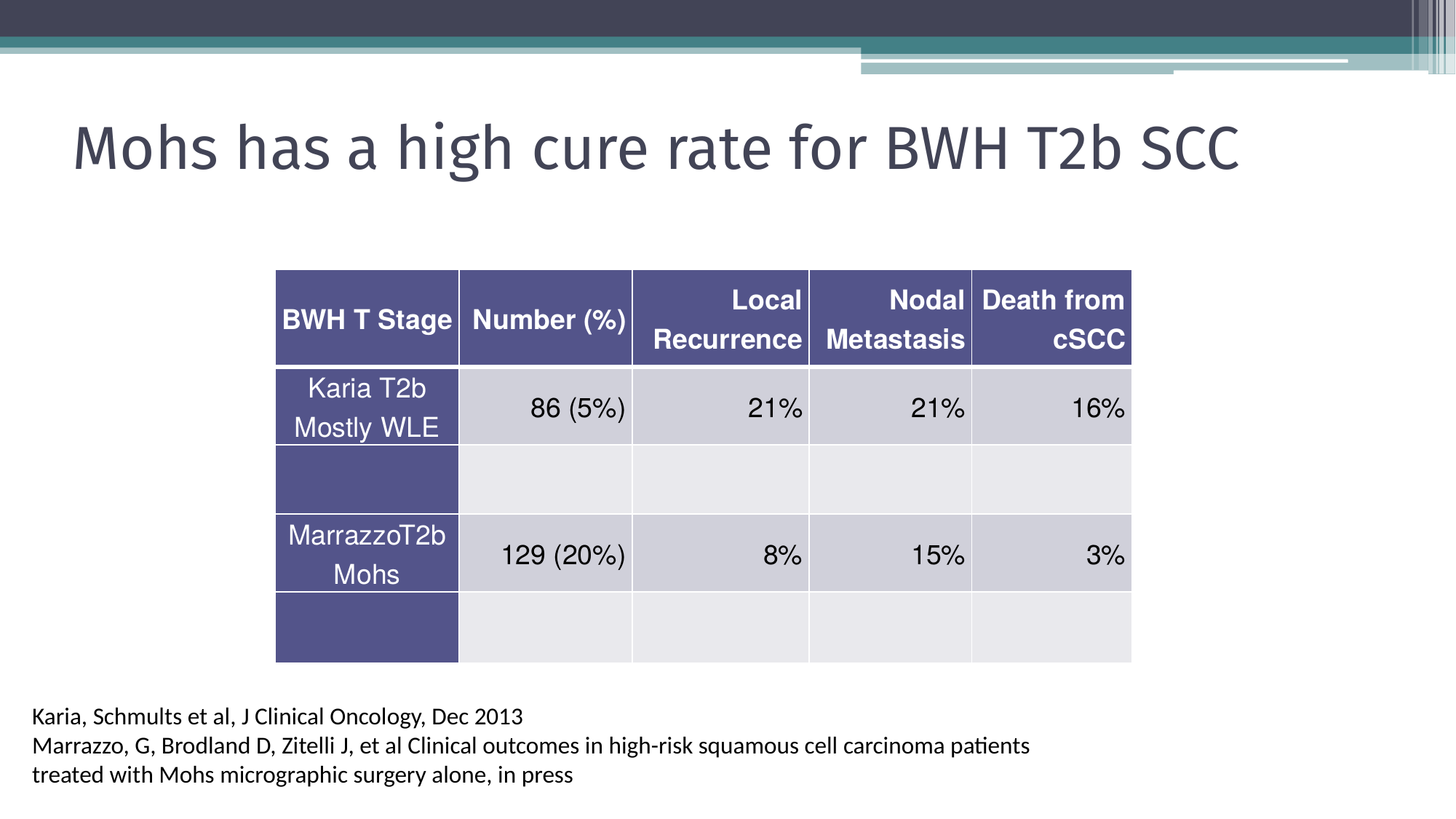

# Mohs has a high cure rate for BWH T2b SCC

| BWH T Stage | Number (%) | Local Recurrence | Nodal Metastasis | Death from cSCC |
| --- | --- | --- | --- | --- |
| Karia T2b Mostly WLE | 86 (5%) | 21% | 21% | 16% |
|  |  |  |  |  |
| MarrazzoT2b Mohs | 129 (20%) | 8% | 15% | 3% |
|  |  |  |  |  |
Karia, Schmults et al, J Clinical Oncology, Dec 2013
Marrazzo, G, Brodland D, Zitelli J, et al Clinical outcomes in high-risk squamous cell carcinoma patients treated with Mohs micrographic surgery alone, in press